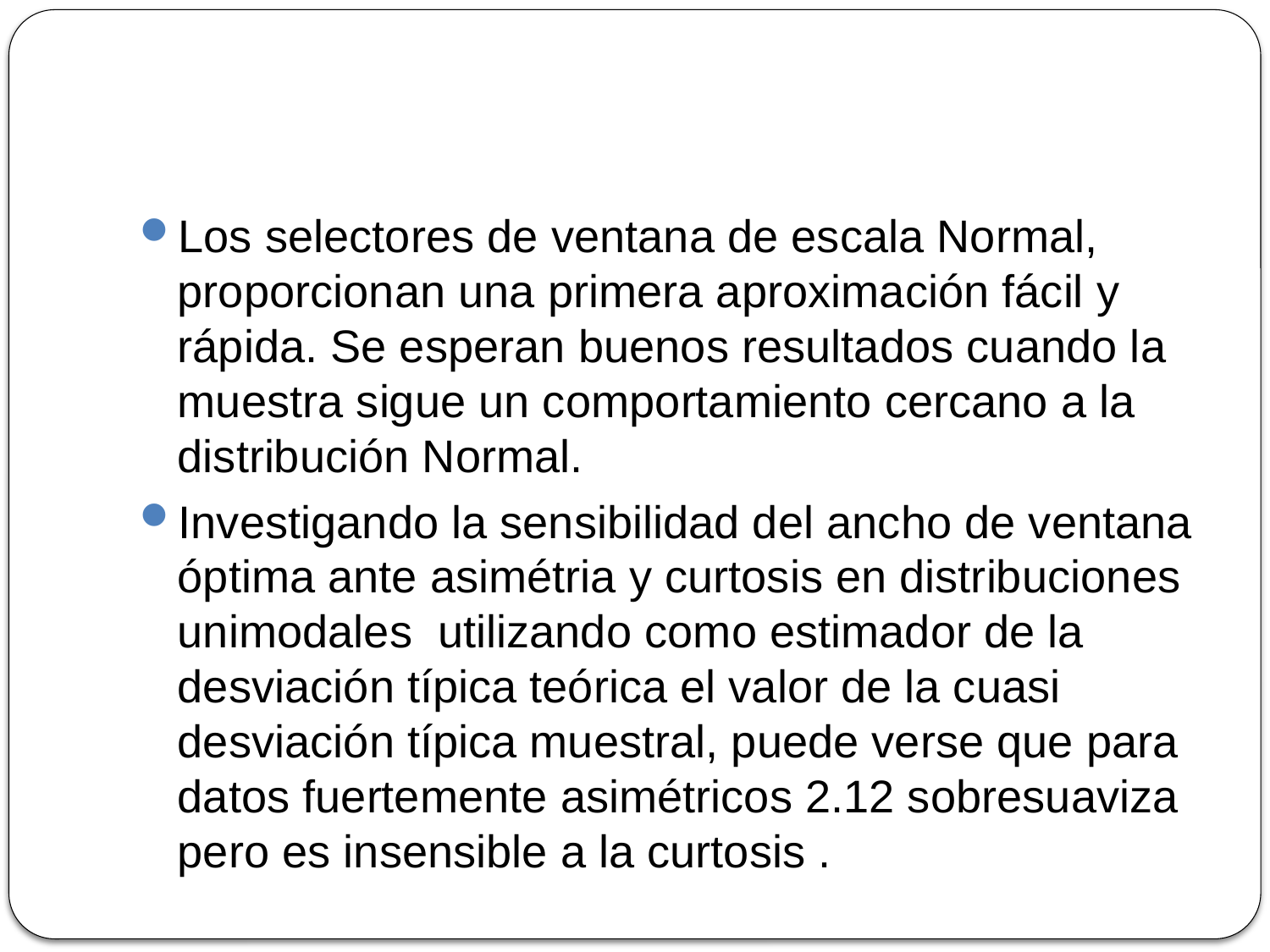

Los selectores de ventana de escala Normal, proporcionan una primera aproximación fácil y rápida. Se esperan buenos resultados cuando la muestra sigue un comportamiento cercano a la distribución Normal.
Investigando la sensibilidad del ancho de ventana óptima ante asimétria y curtosis en distribuciones unimodales  utilizando como estimador de la desviación típica teórica el valor de la cuasi desviación típica muestral, puede verse que para datos fuertemente asimétricos 2.12 sobresuaviza pero es insensible a la curtosis .